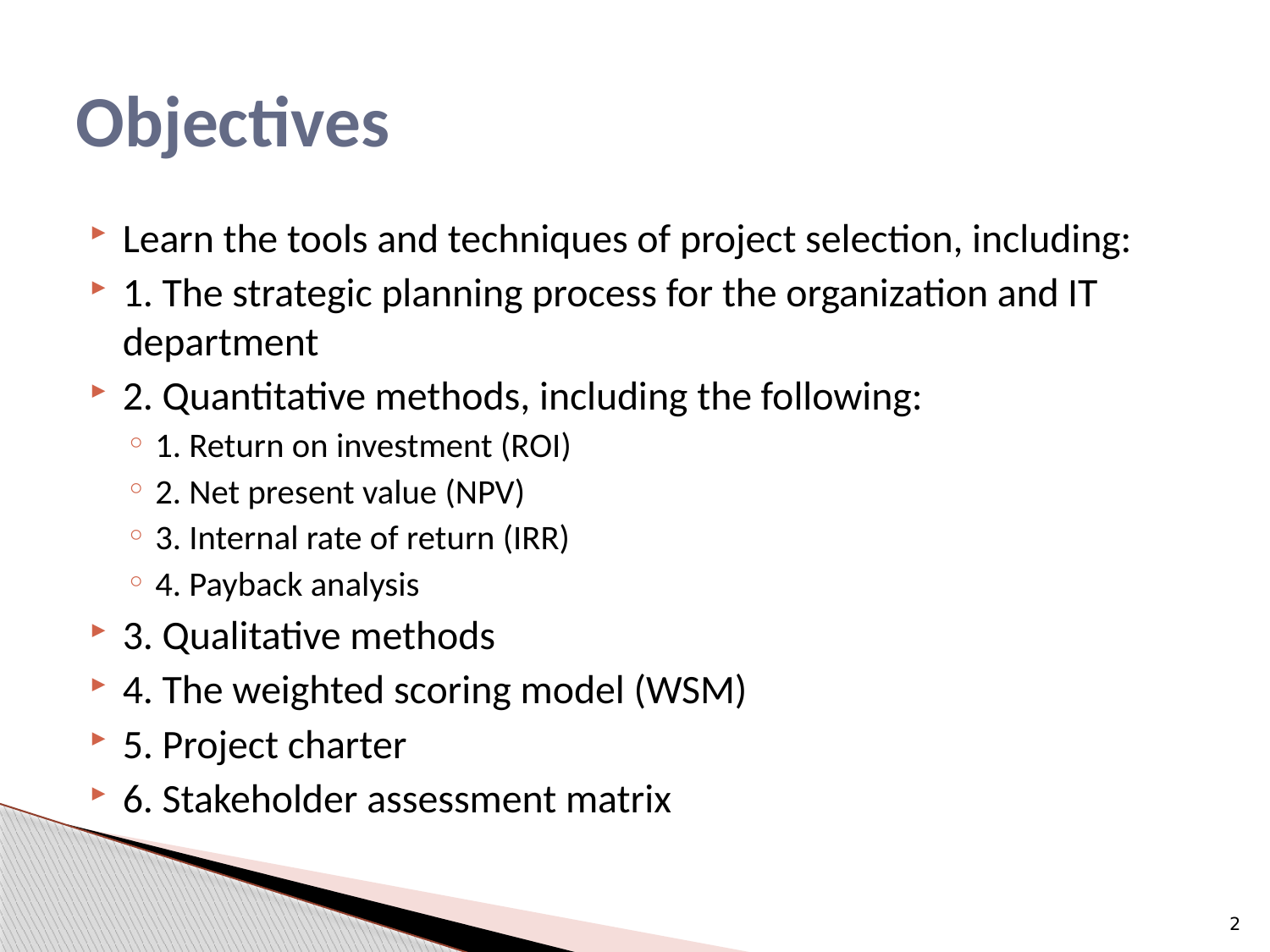

# Objectives
Learn the tools and techniques of project selection, including:
1. The strategic planning process for the organization and IT department
2. Quantitative methods, including the following:
1. Return on investment (ROI)
2. Net present value (NPV)
3. Internal rate of return (IRR)
4. Payback analysis
3. Qualitative methods
4. The weighted scoring model (WSM)
5. Project charter
6. Stakeholder assessment matrix
2